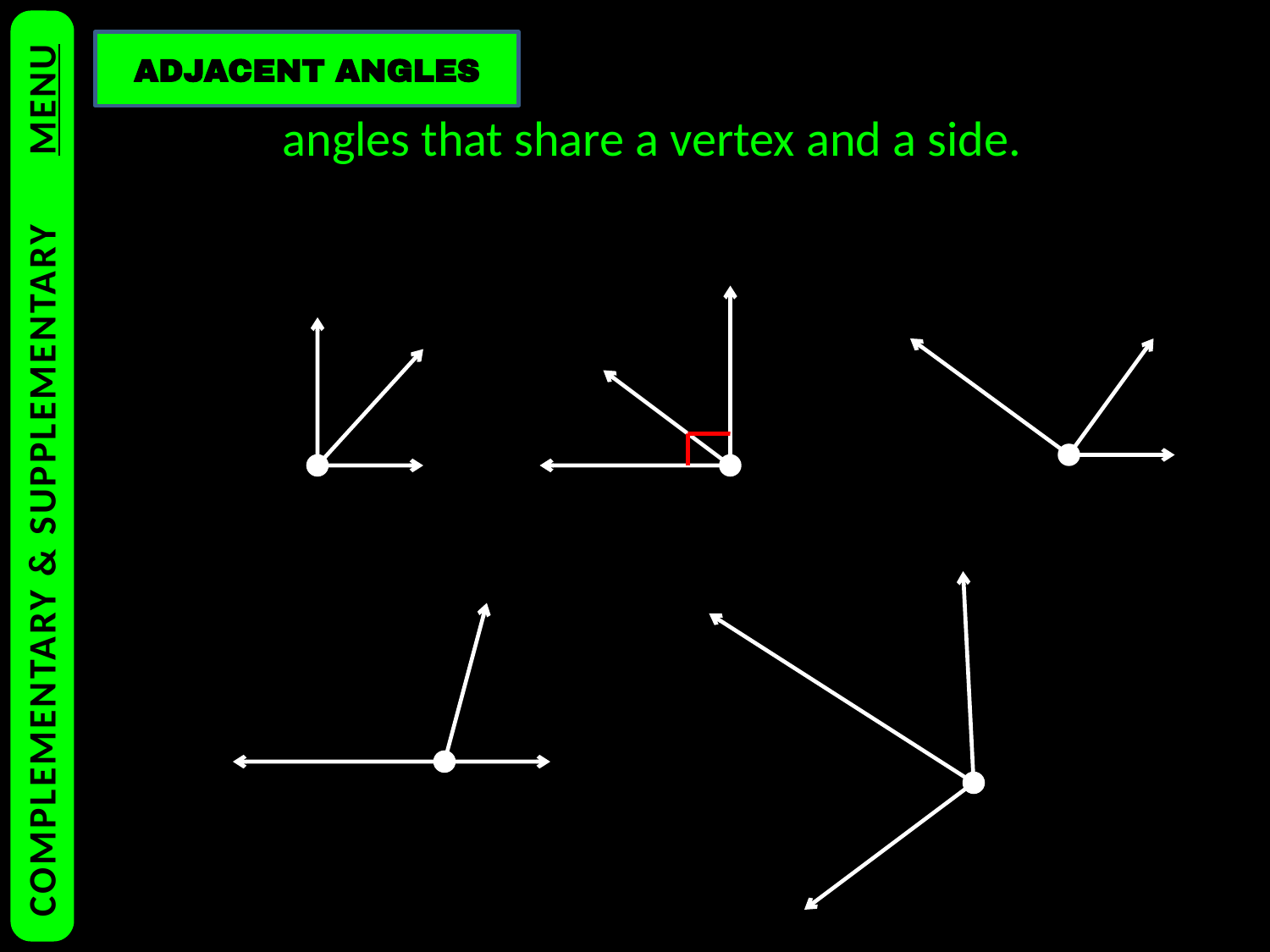

ADJACENT ANGLES
		angles that share a vertex and a side.
ADJACENT ANGLES

COMPLEMENTARY & SUPPLEMENTARY	MENU